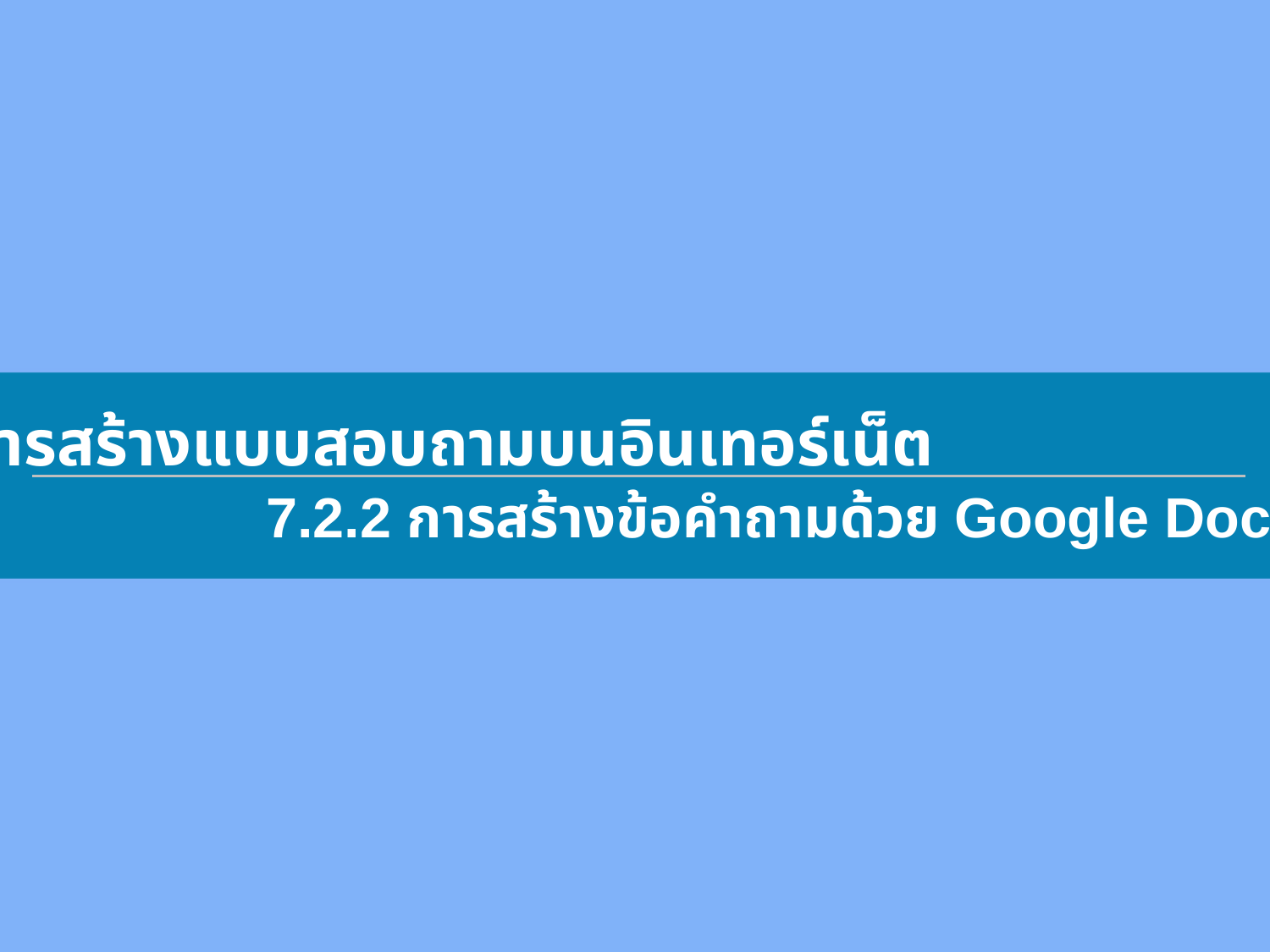

7.2 การสร้างแบบสอบถามบนอินเทอร์เน็ต
7.2.2 การสร้างข้อคำถามด้วย Google Documents